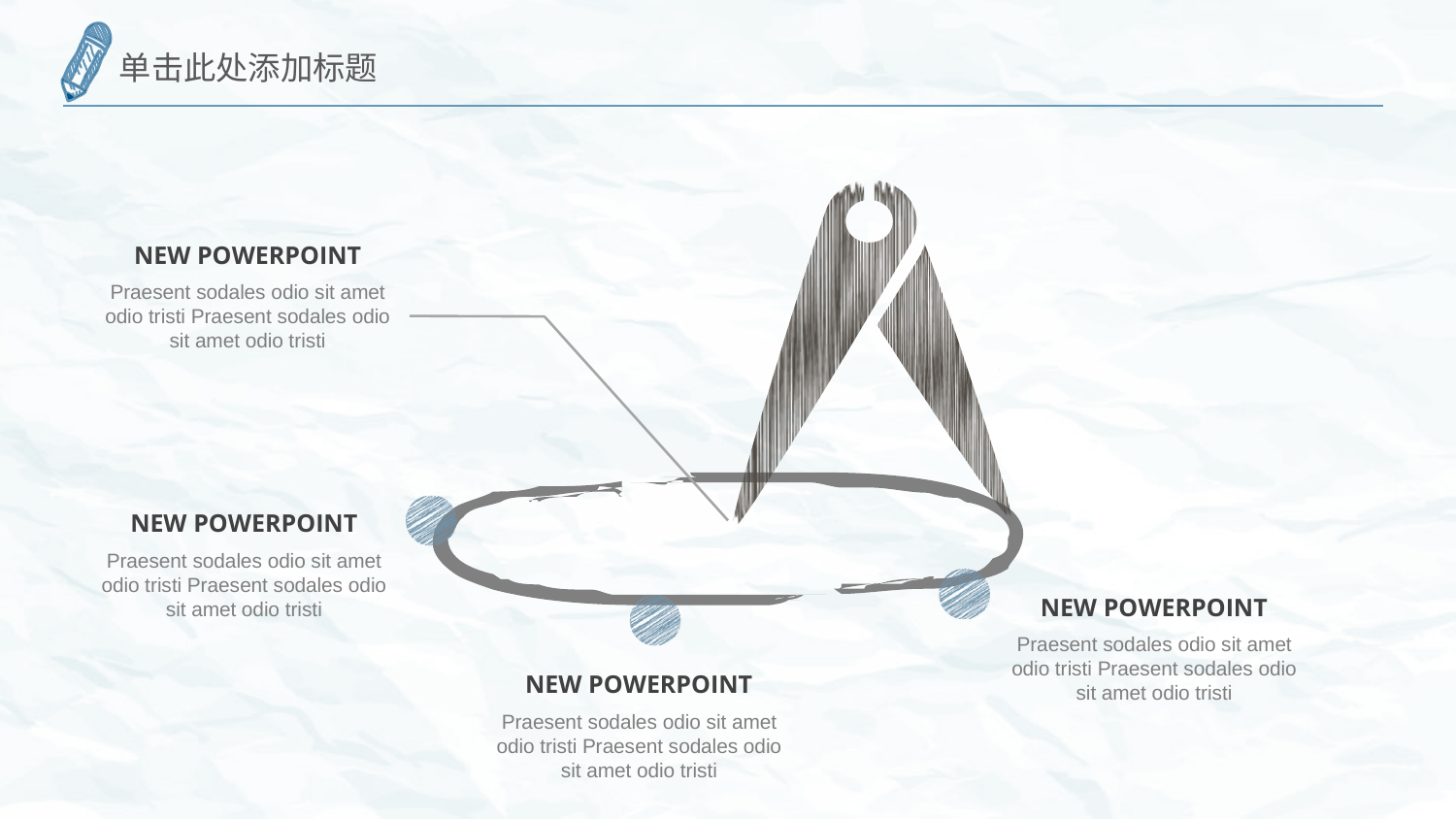

NEW POWERPOINT
Praesent sodales odio sit amet odio tristi Praesent sodales odio sit amet odio tristi

NEW POWERPOINT
Praesent sodales odio sit amet odio tristi Praesent sodales odio sit amet odio tristi

NEW POWERPOINT
Praesent sodales odio sit amet odio tristi Praesent sodales odio sit amet odio tristi

NEW POWERPOINT
Praesent sodales odio sit amet odio tristi Praesent sodales odio sit amet odio tristi